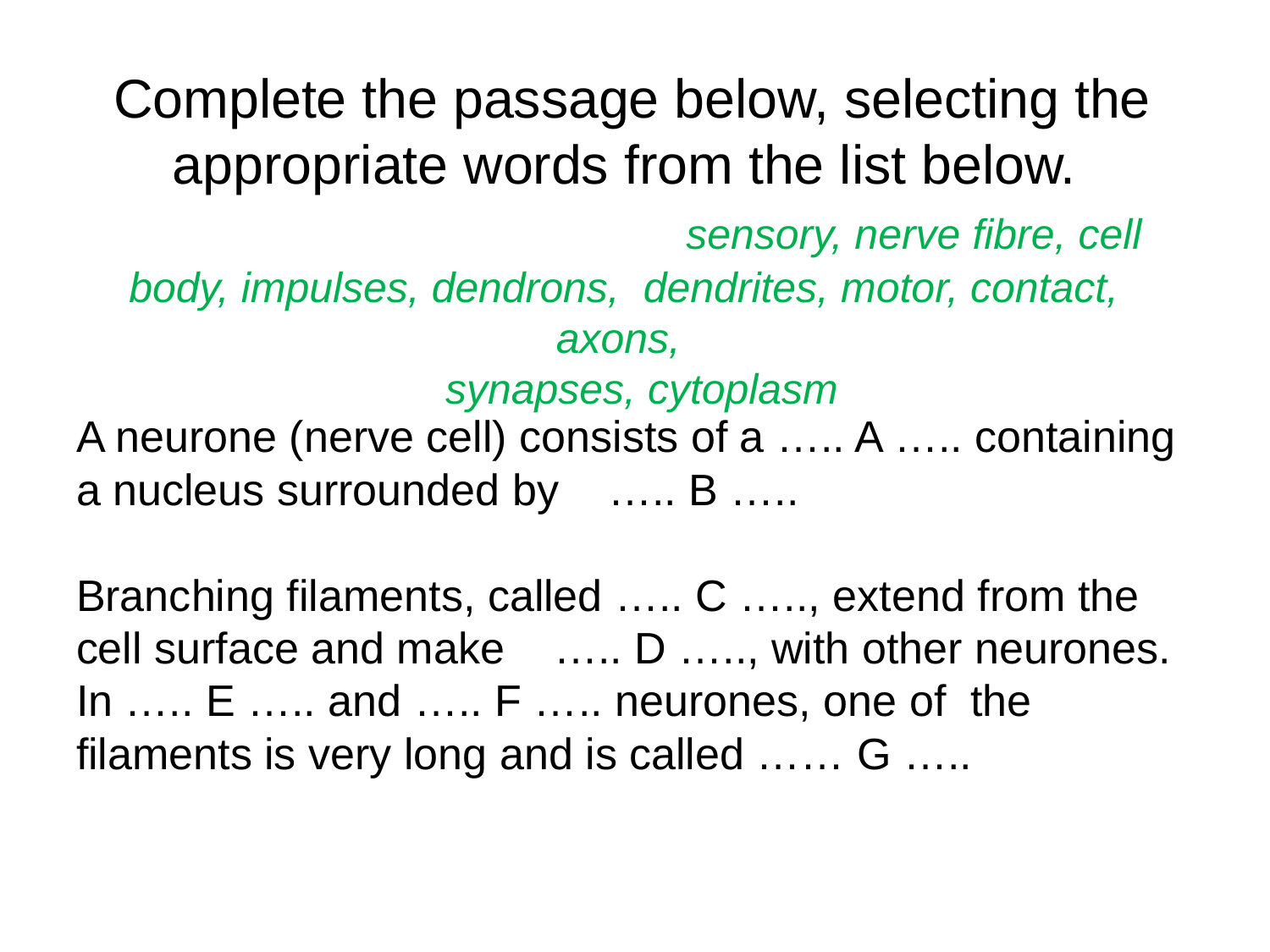

# Complete the passage below, selecting the appropriate words from the list below. sensory, nerve fibre, cell body, impulses, dendrons,  dendrites, motor, contact, axons, synapses, cytoplasm
A neurone (nerve cell) consists of a ….. A ….. containing a nucleus surrounded by    ….. B …..
Branching filaments, called ….. C ….., extend from the cell surface and make    ….. D ….., with other neurones. In ….. E ….. and ….. F ….. neurones, one of  the filaments is very long and is called …… G …..